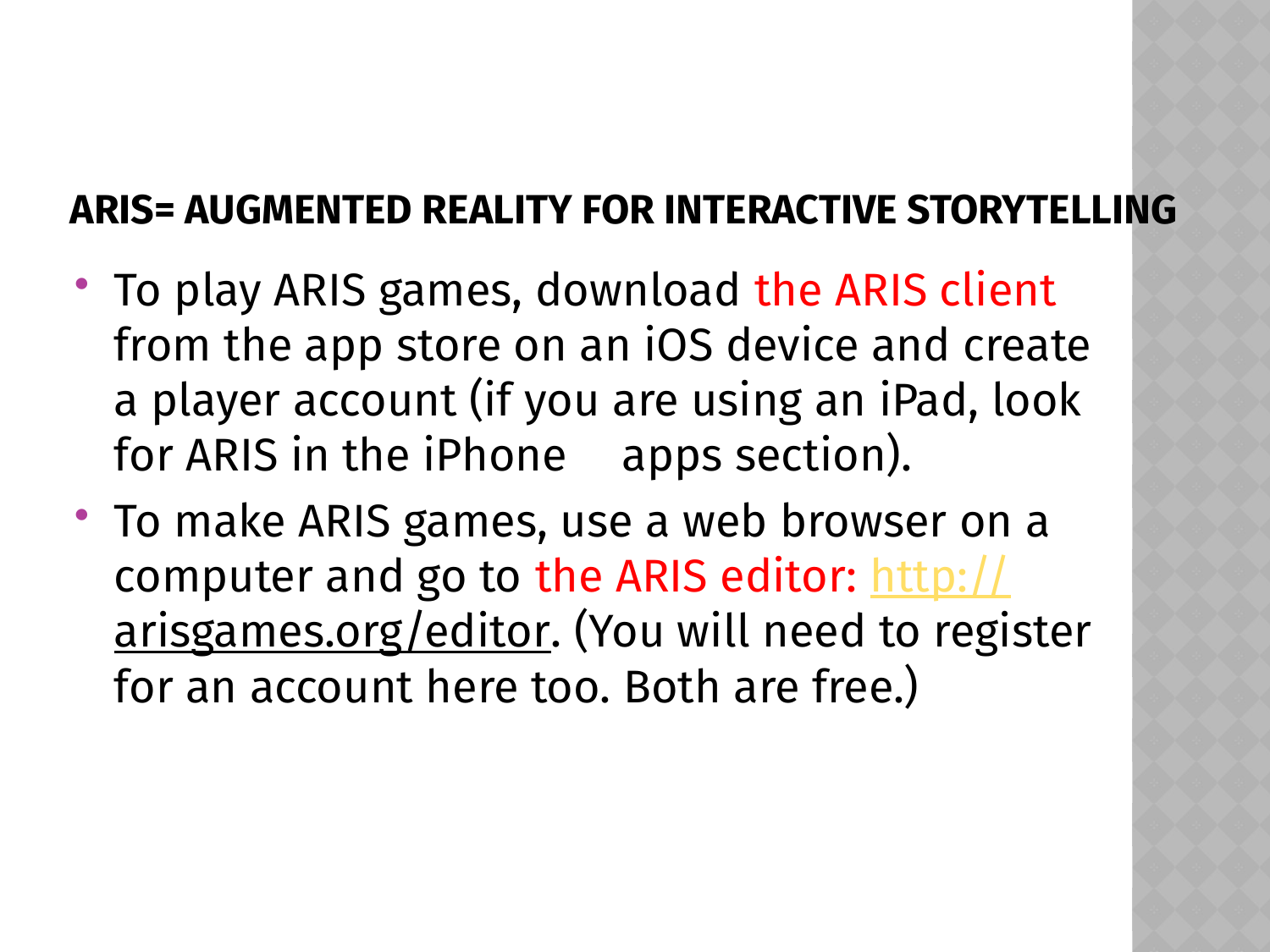

# ARIS= Augmented Reality for Interactive Storytelling
To play ARIS games, download the ARIS client from the app store on an iOS device and create a player account (if you are using an iPad, look for ARIS in the iPhone 	apps section).
To make ARIS games, use a web browser on a computer and go to the ARIS editor: http://arisgames.org/editor. (You will need to register for an account here too. Both are free.)